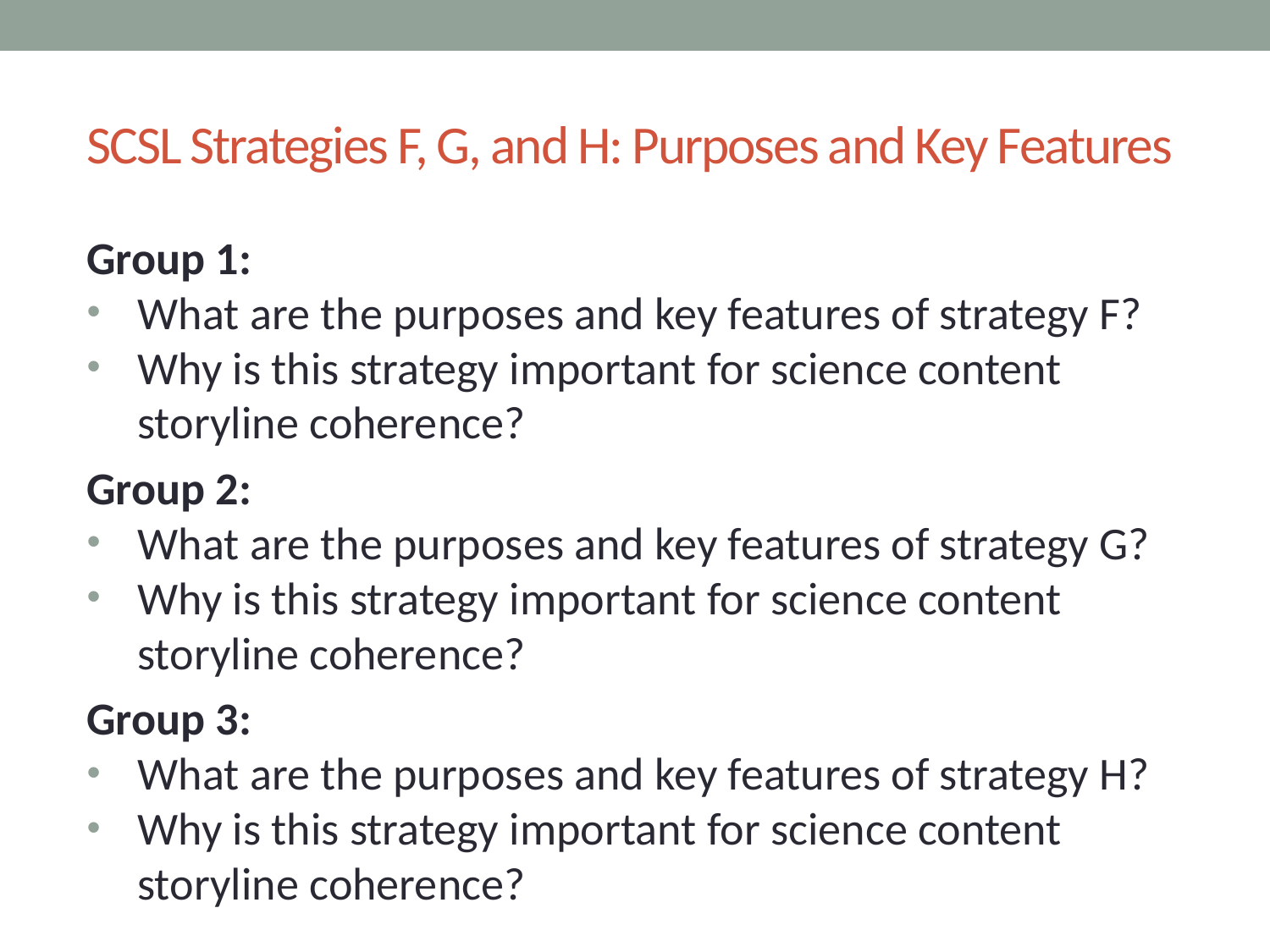

# SCSL Strategies F, G, and H: Purposes and Key Features
Group 1:
What are the purposes and key features of strategy F?
Why is this strategy important for science content storyline coherence?
Group 2:
What are the purposes and key features of strategy G?
Why is this strategy important for science content storyline coherence?
Group 3:
What are the purposes and key features of strategy H?
Why is this strategy important for science content storyline coherence?